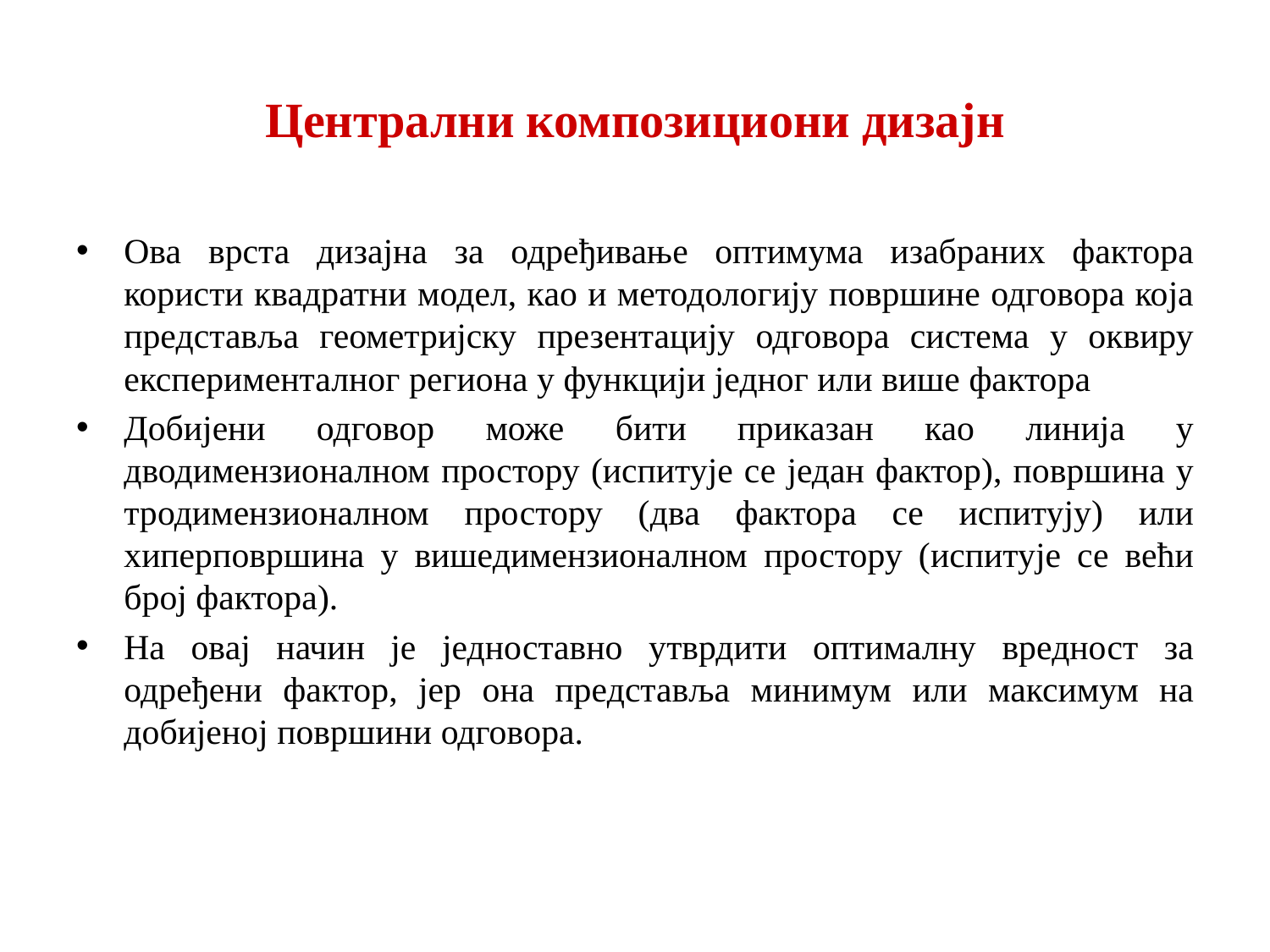

# Централни композициони дизајн
Ова врста дизајна за одређивање оптимума изабраних фактора користи квадратни модел, као и методологију површине одговора која представља геометријску презентацију одговора система у оквиру експерименталног региона у функцији једног или више фактора
Добијени одговор може бити приказан као линија у дводимензионалном простору (испитује се један фактор), површина у тродимензионалном простору (два фактора се испитују) или хиперповршина у вишедимензионалном простору (испитује се већи број фактора).
На овај начин је једноставно утврдити оптималну вредност за одређени фактор, јер она представља минимум или максимум на добијеној површини одговора.